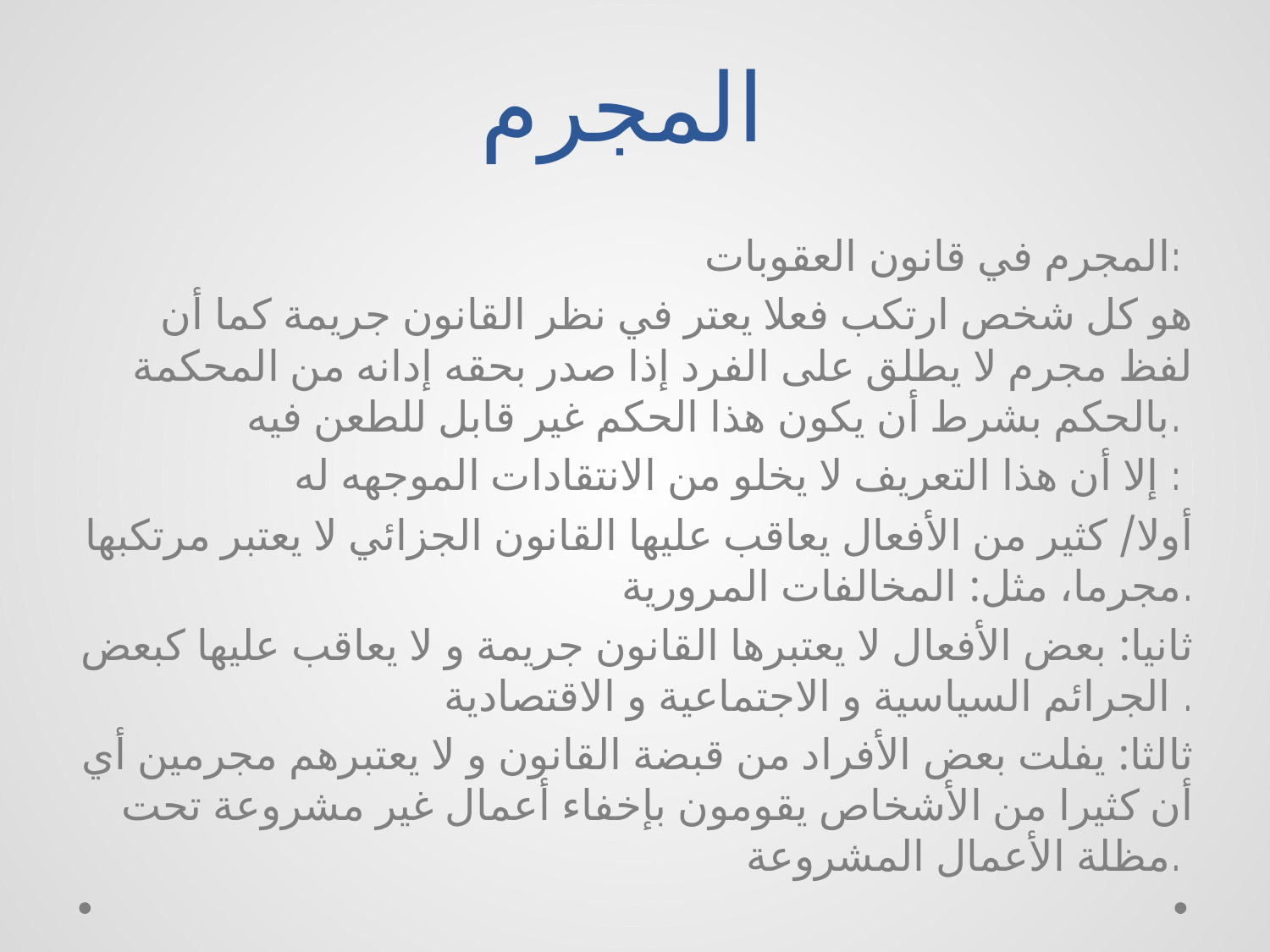

# المجرم
المجرم في قانون العقوبات:
هو كل شخص ارتكب فعلا يعتر في نظر القانون جريمة كما أن لفظ مجرم لا يطلق على الفرد إذا صدر بحقه إدانه من المحكمة بالحكم بشرط أن يكون هذا الحكم غير قابل للطعن فيه.
إلا أن هذا التعريف لا يخلو من الانتقادات الموجهه له :
أولا/ كثير من الأفعال يعاقب عليها القانون الجزائي لا يعتبر مرتكبها مجرما، مثل: المخالفات المرورية.
ثانيا: بعض الأفعال لا يعتبرها القانون جريمة و لا يعاقب عليها كبعض الجرائم السياسية و الاجتماعية و الاقتصادية .
ثالثا: يفلت بعض الأفراد من قبضة القانون و لا يعتبرهم مجرمين أي أن كثيرا من الأشخاص يقومون بإخفاء أعمال غير مشروعة تحت مظلة الأعمال المشروعة.